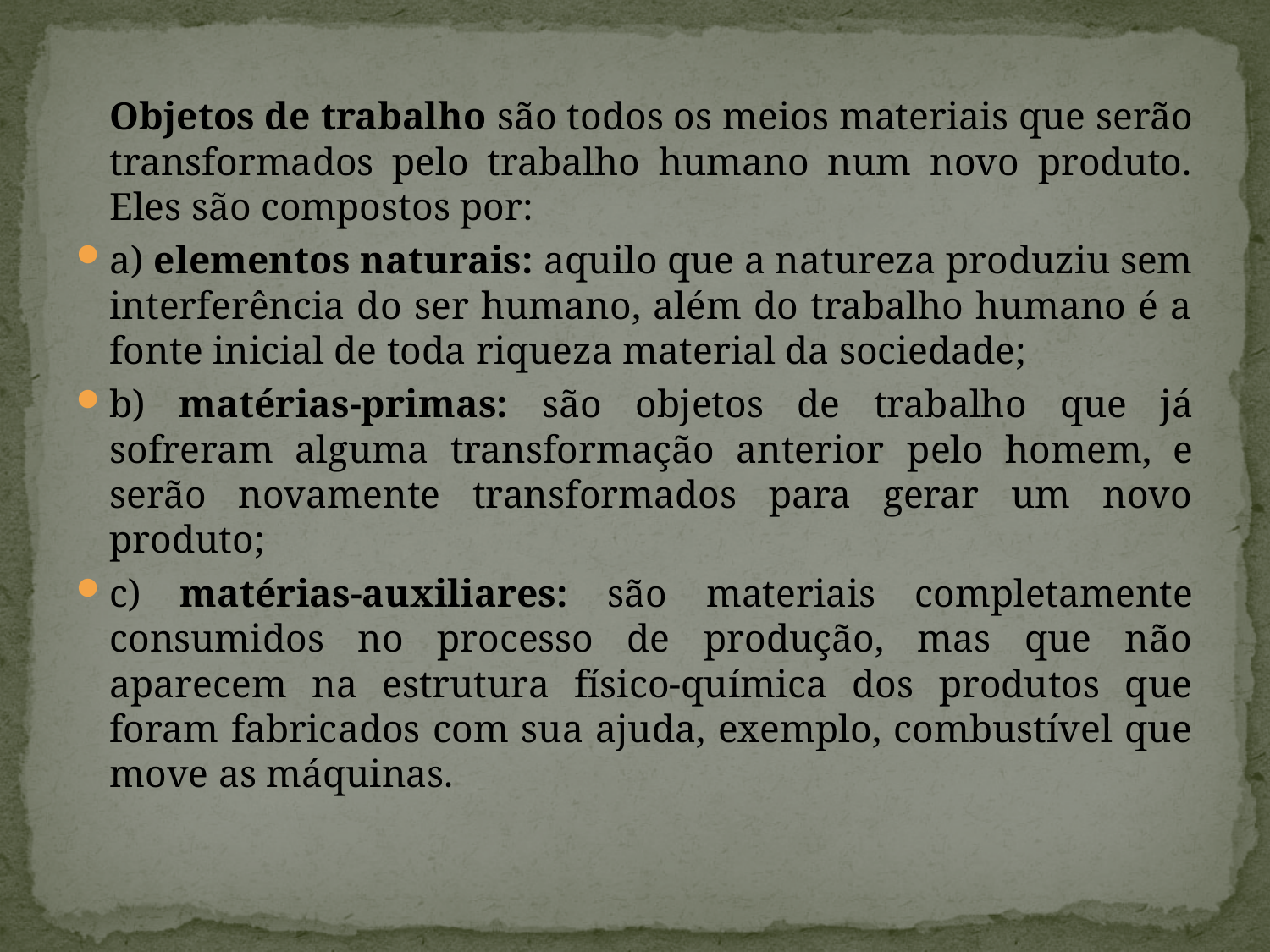

Objetos de trabalho são todos os meios materiais que serão transformados pelo trabalho humano num novo produto. Eles são compostos por:
a) elementos naturais: aquilo que a natureza produziu sem interferência do ser humano, além do trabalho humano é a fonte inicial de toda riqueza material da sociedade;
b) matérias-primas: são objetos de trabalho que já sofreram alguma transformação anterior pelo homem, e serão novamente transformados para gerar um novo produto;
c) matérias-auxiliares: são materiais completamente consumidos no processo de produção, mas que não aparecem na estrutura físico-química dos produtos que foram fabricados com sua ajuda, exemplo, combustível que move as máquinas.